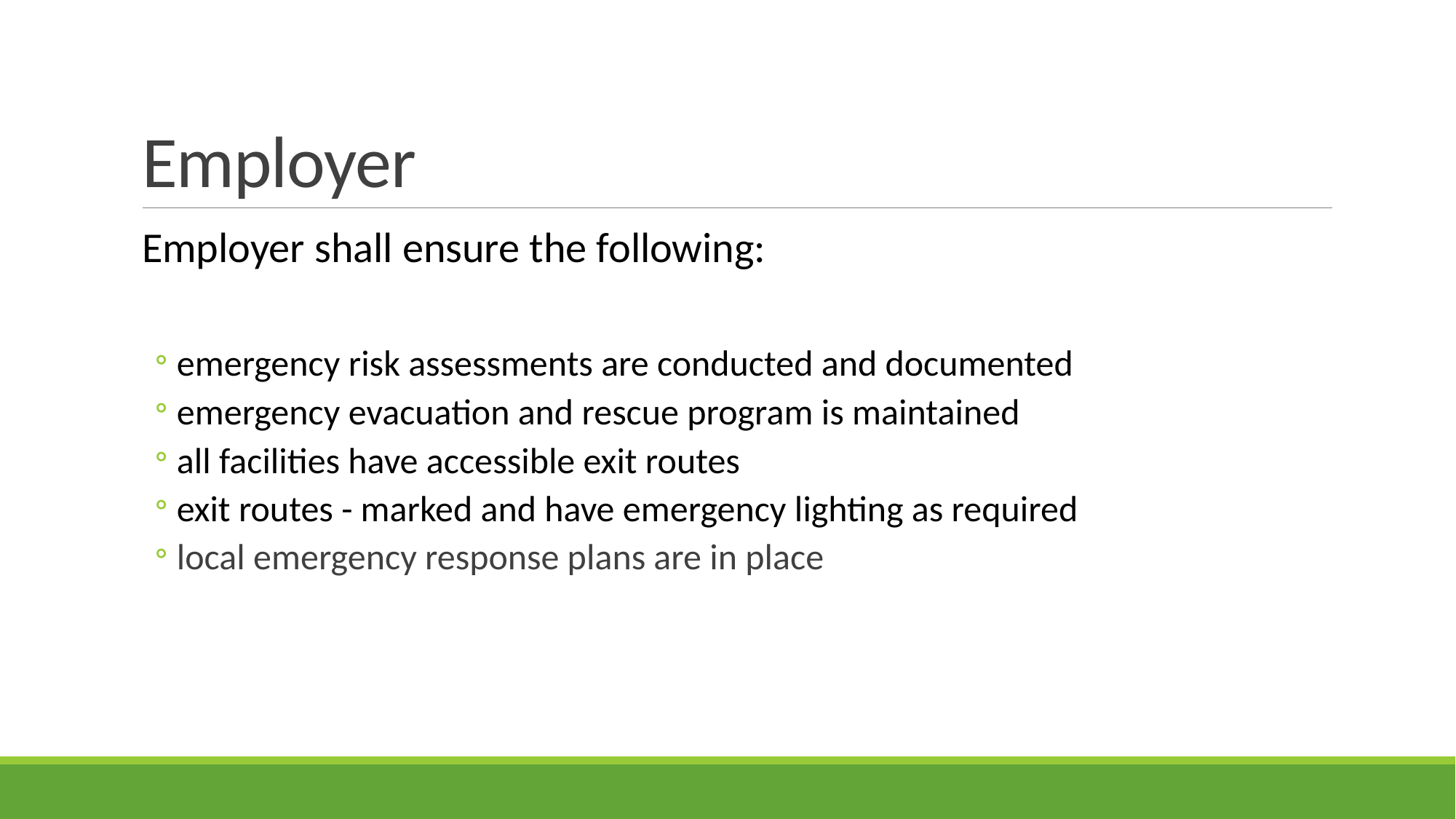

# Employer
Employer shall ensure the following:

emergency risk assessments are conducted and documented
emergency evacuation and rescue program is maintained
all facilities have accessible exit routes
exit routes - marked and have emergency lighting as required
local emergency response plans are in place